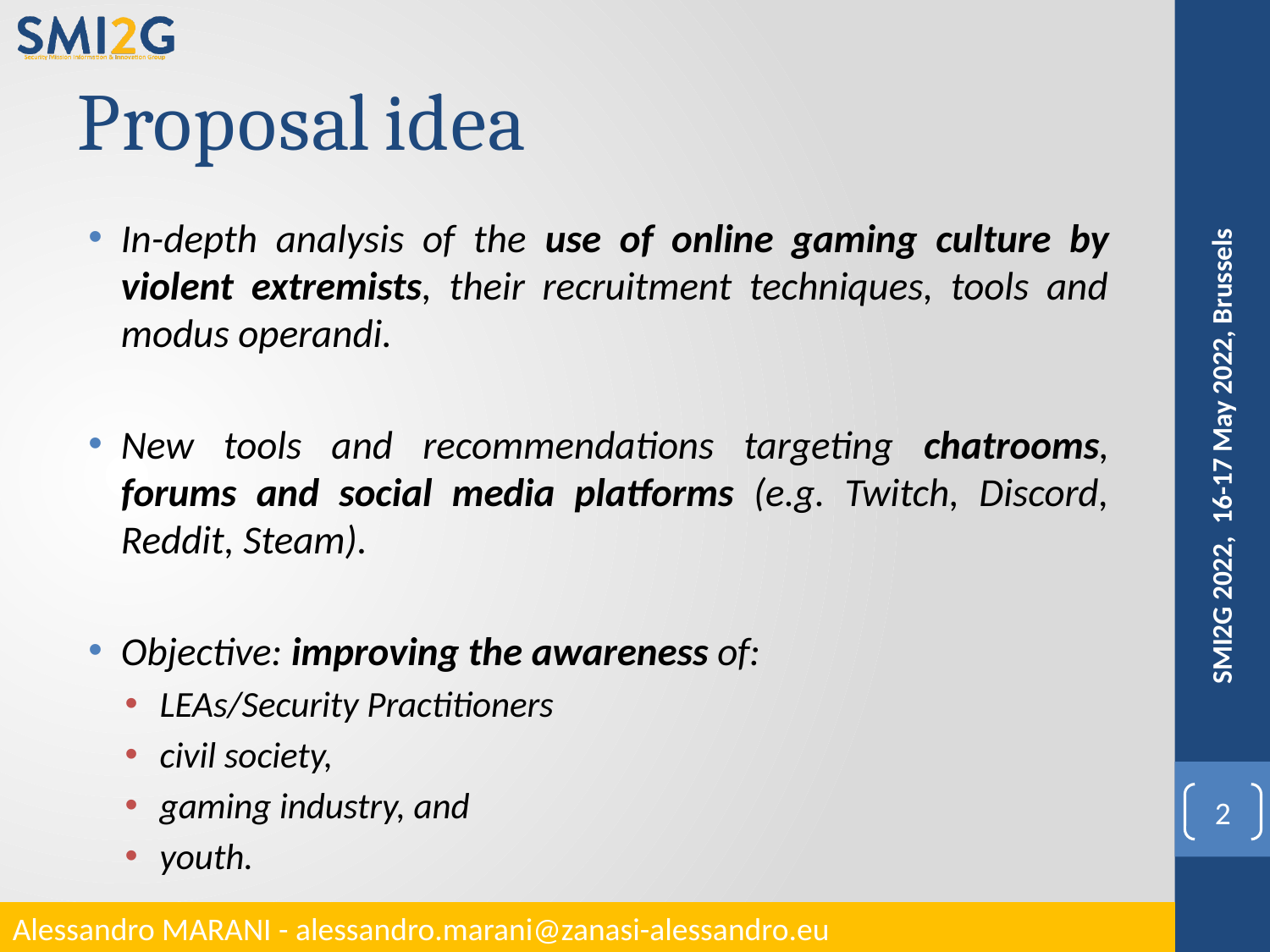

# Proposal idea
In-depth analysis of the use of online gaming culture by violent extremists, their recruitment techniques, tools and modus operandi.

New tools and recommendations targeting chatrooms, forums and social media platforms (e.g. Twitch, Discord, Reddit, Steam).

Objective: improving the awareness of:
LEAs/Security Practitioners
civil society,
gaming industry, and
youth.
SMI2G 2022,  16-17 May 2022, Brussels
2
Alessandro MARANI - alessandro.marani@zanasi-alessandro.eu